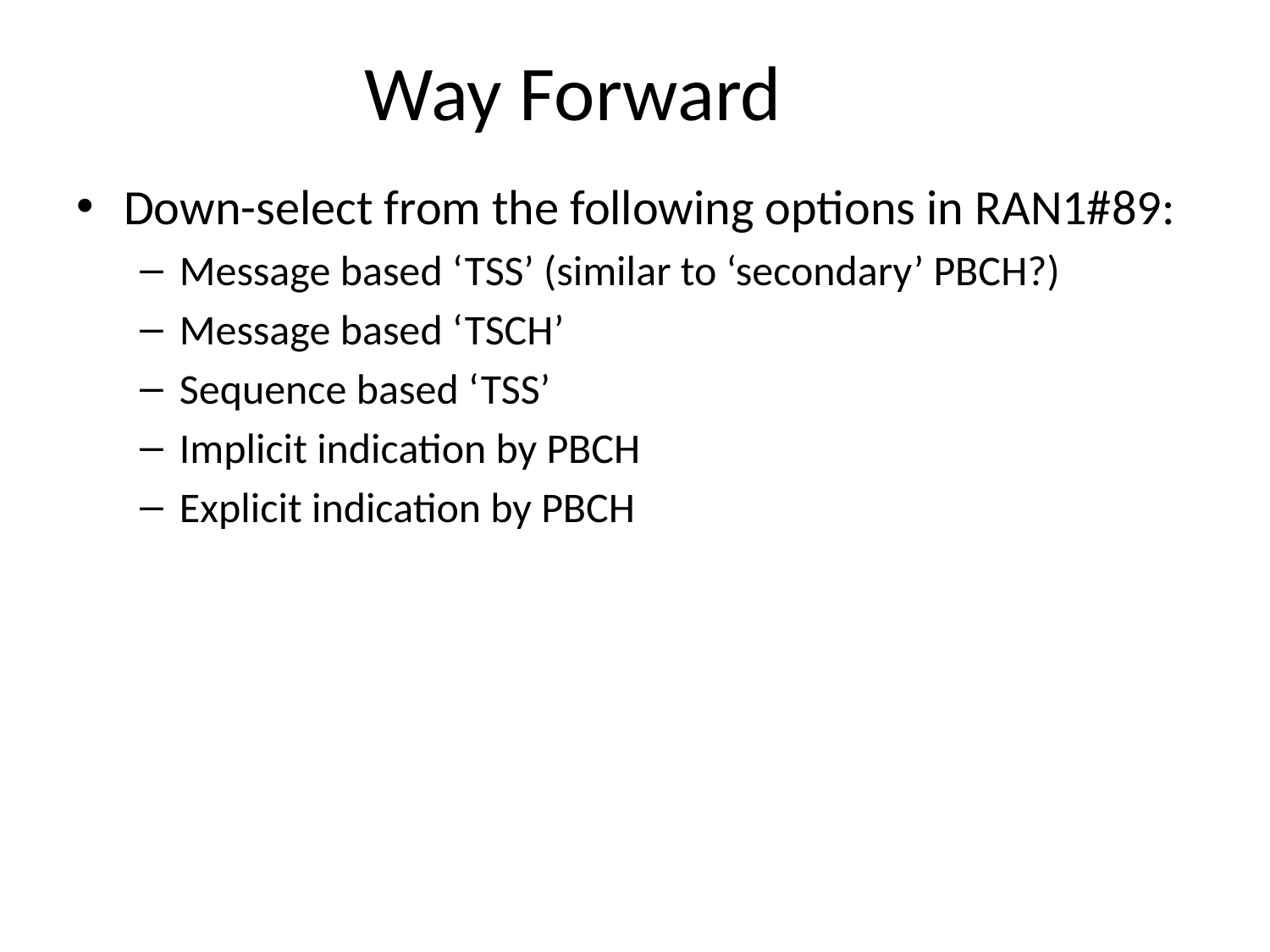

# Way Forward
Down-select from the following options in RAN1#89:
Message based ‘TSS’ (similar to ‘secondary’ PBCH?)
Message based ‘TSCH’
Sequence based ‘TSS’
Implicit indication by PBCH
Explicit indication by PBCH